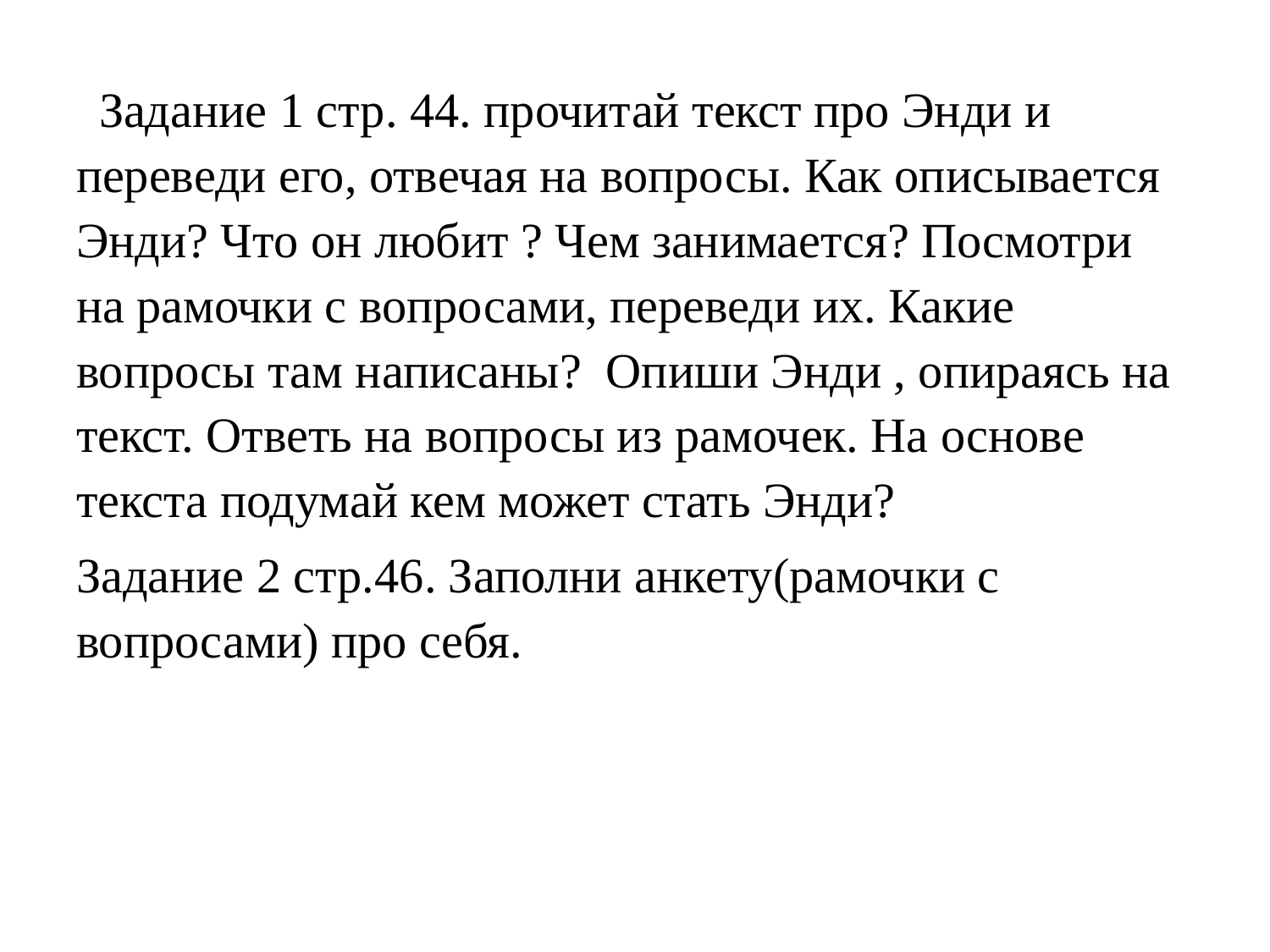

Задание 1 стр. 44. прочитай текст про Энди и переведи его, отвечая на вопросы. Как описывается Энди? Что он любит ? Чем занимается? Посмотри на рамочки с вопросами, переведи их. Какие вопросы там написаны?  Опиши Энди , опираясь на текст. Ответь на вопросы из рамочек. На основе текста подумай кем может стать Энди?
Задание 2 стр.46. Заполни анкету(рамочки с вопросами) про себя.